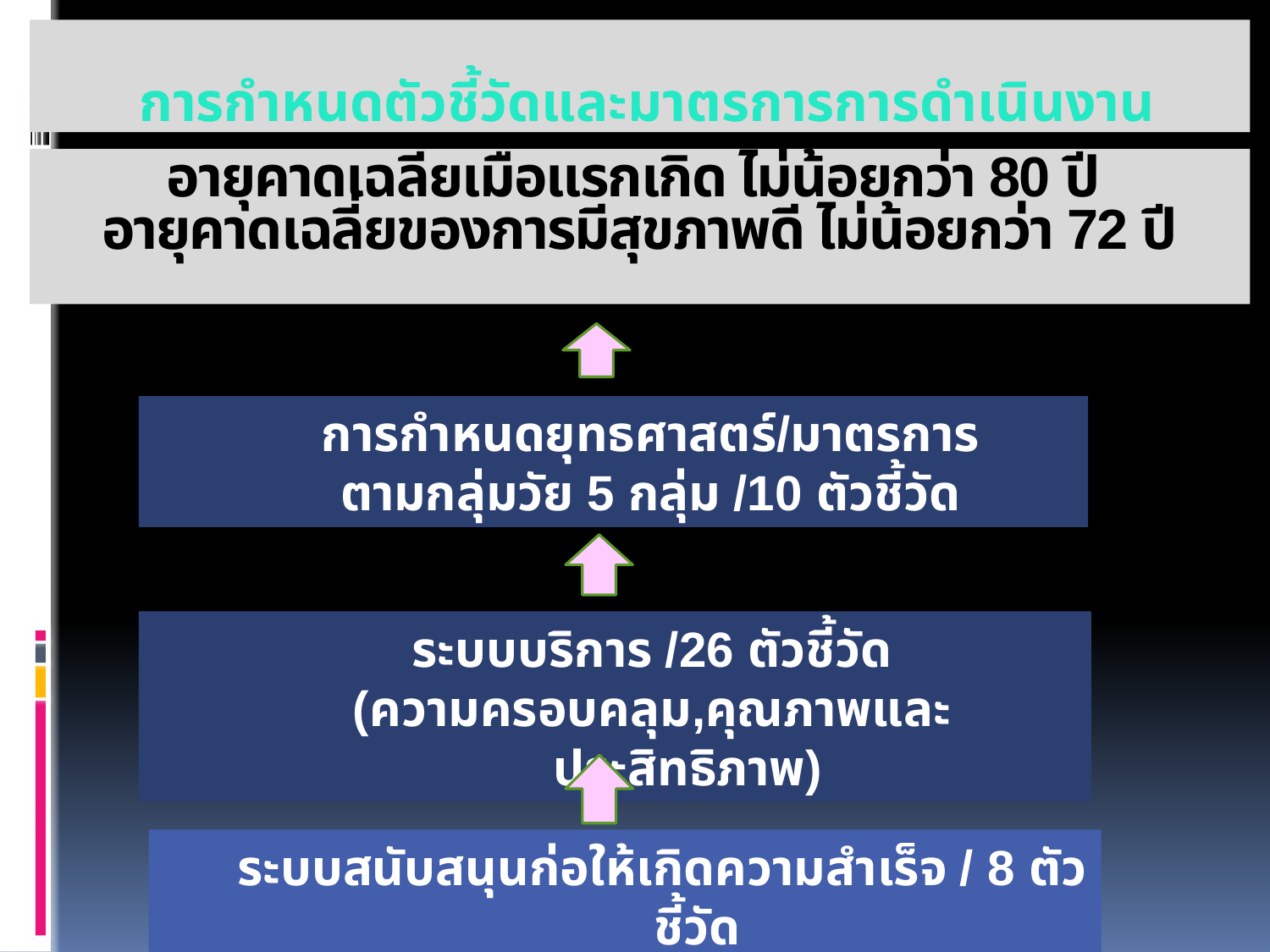

การกำหนดตัวชี้วัดและมาตรการการดำเนินงาน
# อายุคาดเฉลี่ยเมื่อแรกเกิด ไม่น้อยกว่า 80 ปี อายุคาดเฉลี่ยของการมีสุขภาพดี ไม่น้อยกว่า 72 ปี

การกำหนดยุทธศาสตร์/มาตรการ
ตามกลุ่มวัย 5 กลุ่ม /10 ตัวชี้วัด

ระบบบริการ /26 ตัวชี้วัด
(ความครอบคลุม,คุณภาพและประสิทธิภาพ)

ระบบสนับสนุนก่อให้เกิดความสำเร็จ / 8 ตัวชี้วัด